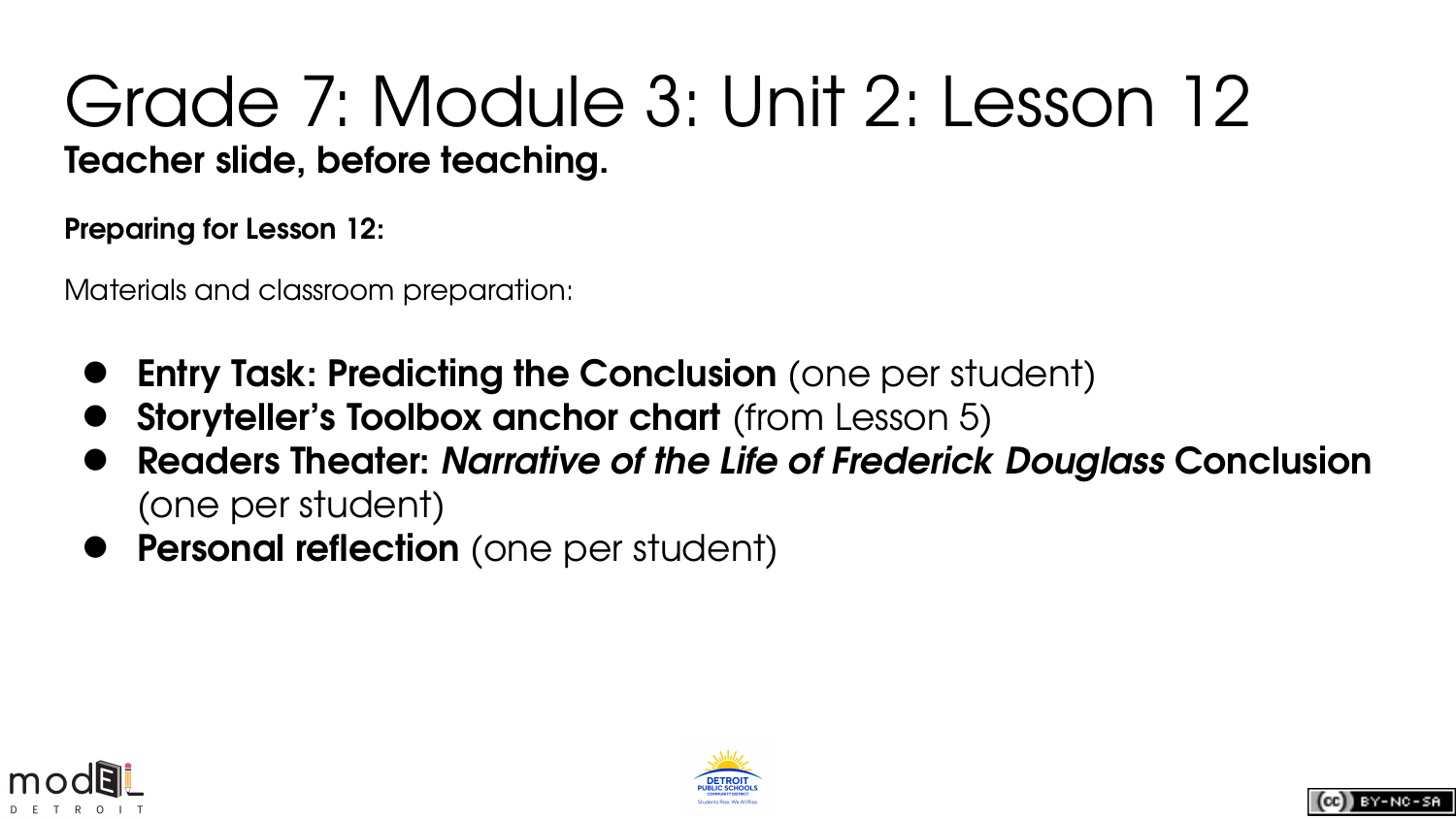

Grade 7: Module 3: Unit 2: Lesson 12
Teacher slide, before teaching.

Preparing for Lesson 12:

Materials and classroom preparation:

Entry Task: Predicting the Conclusion (one per student)
Storyteller’s Toolbox anchor chart (from Lesson 5)
Readers Theater: Narrative of the Life of Frederick Douglass Conclusion (one per student)
Personal reflection (one per student)